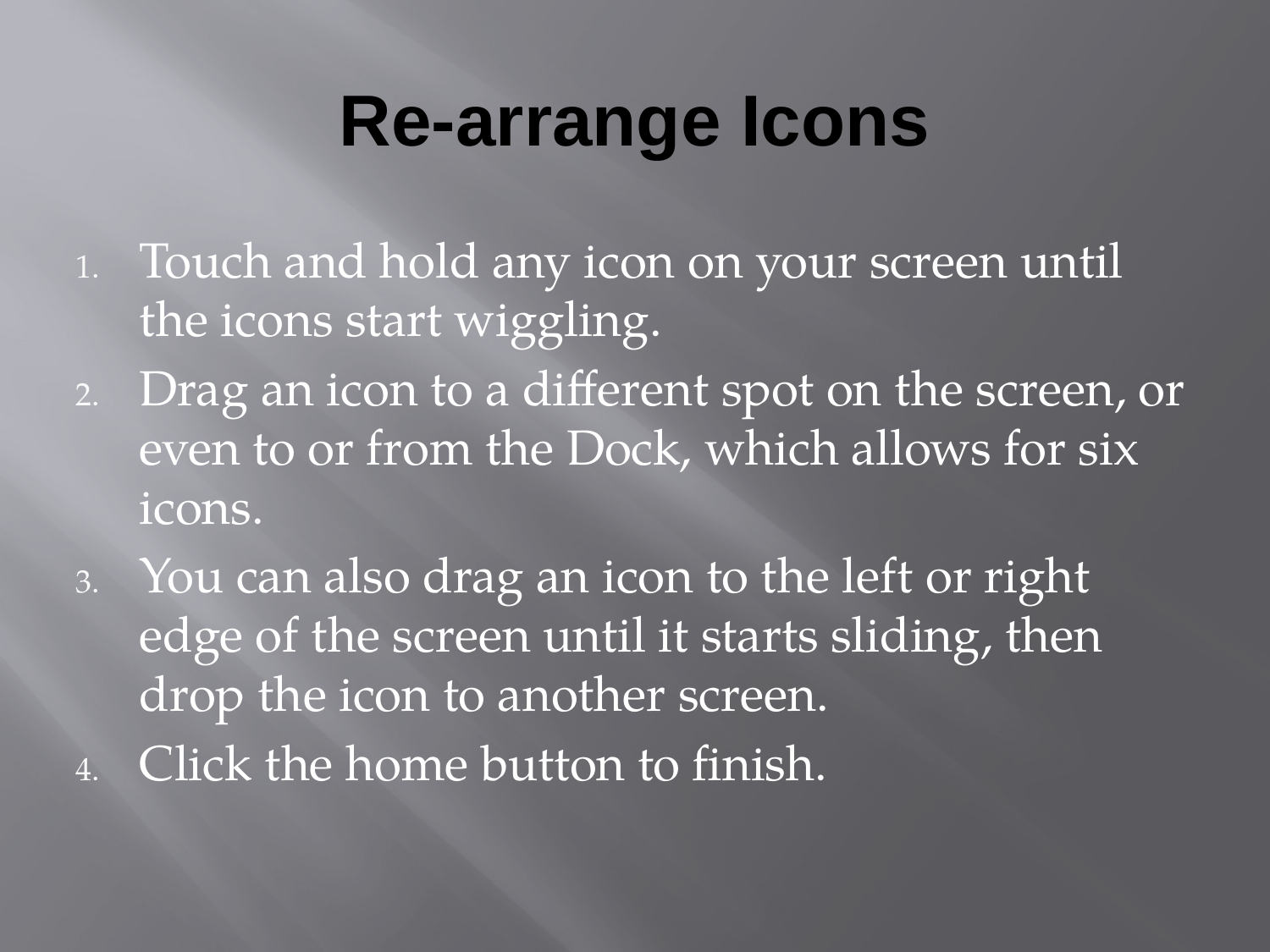

# Re-arrange Icons
Touch and hold any icon on your screen until the icons start wiggling.
Drag an icon to a different spot on the screen, or even to or from the Dock, which allows for six icons.
You can also drag an icon to the left or right edge of the screen until it starts sliding, then drop the icon to another screen.
Click the home button to finish.